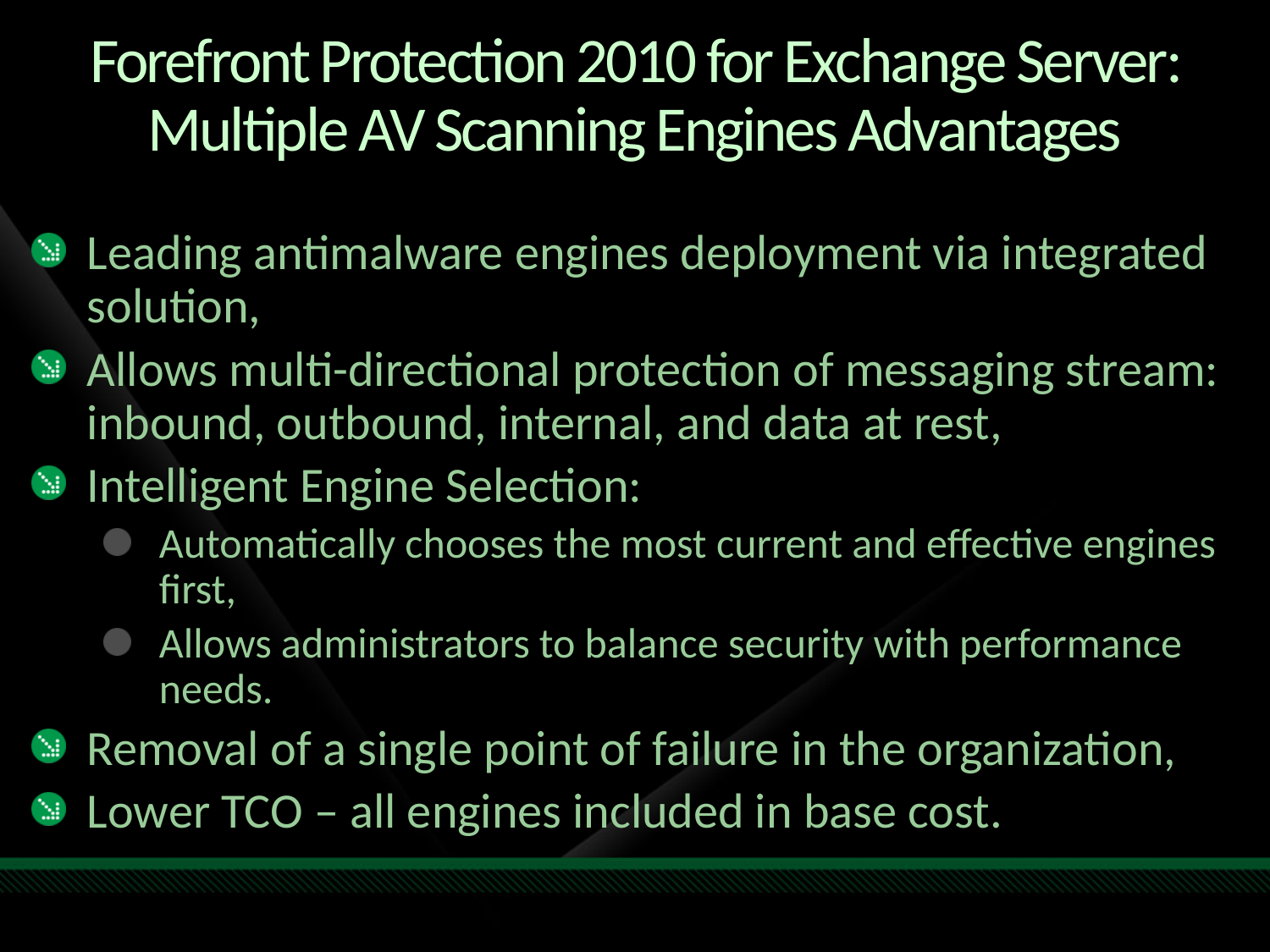

Forefront Protection 2010 for Exchange Server: Multiple AV Scanning Engines Advantages
Leading antimalware engines deployment via integrated solution,
Allows multi-directional protection of messaging stream: inbound, outbound, internal, and data at rest,
Intelligent Engine Selection:
Automatically chooses the most current and effective engines first,
Allows administrators to balance security with performance needs.
Removal of a single point of failure in the organization,
Lower TCO – all engines included in base cost.